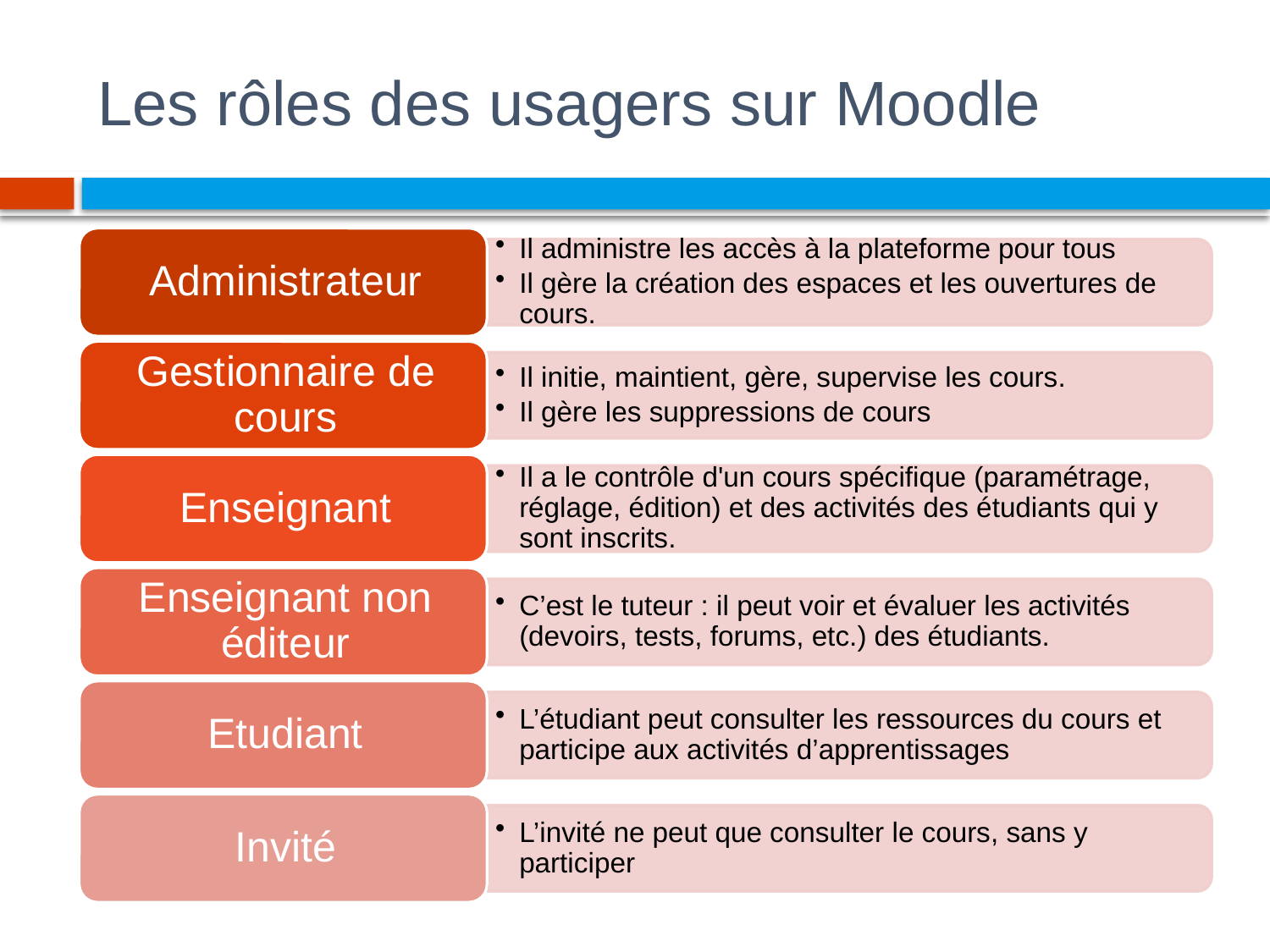

# Les rôles des usagers sur Moodle
Il administre les accès à la plateforme pour tous
Il gère la création des espaces et les ouvertures de cours.
Administrateur
Il initie, maintient, gère, supervise les cours.
Il gère les suppressions de cours
Gestionnaire de cours
Il a le contrôle d'un cours spécifique (paramétrage, réglage, édition) et des activités des étudiants qui y sont inscrits.
Enseignant
C’est le tuteur : il peut voir et évaluer les activités (devoirs, tests, forums, etc.) des étudiants.
Enseignant non éditeur
L’étudiant peut consulter les ressources du cours et participe aux activités d’apprentissages
Etudiant
L’invité ne peut que consulter le cours, sans y participer
Invité